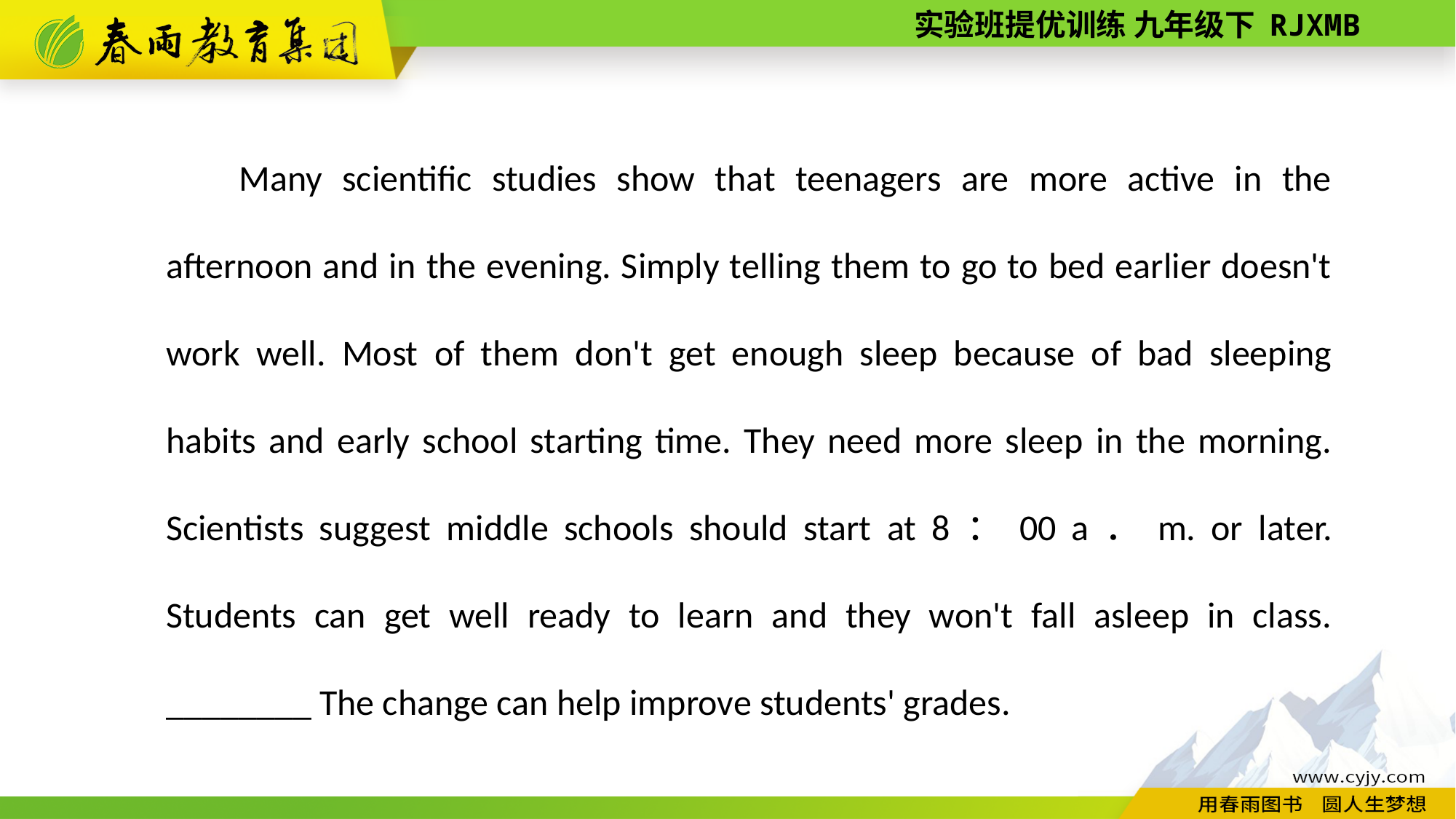

Many scientific studies show that teenagers are more active in the afternoon and in the evening. Simply telling them to go to bed earlier doesn't work well. Most of them don't get enough sleep because of bad sleeping habits and early school starting time. They need more sleep in the morning. Scientists suggest middle schools should start at 8：00 a．m. or later. Students can get well ready to learn and they won't fall asleep in class. ________ The change can help improve students' grades.